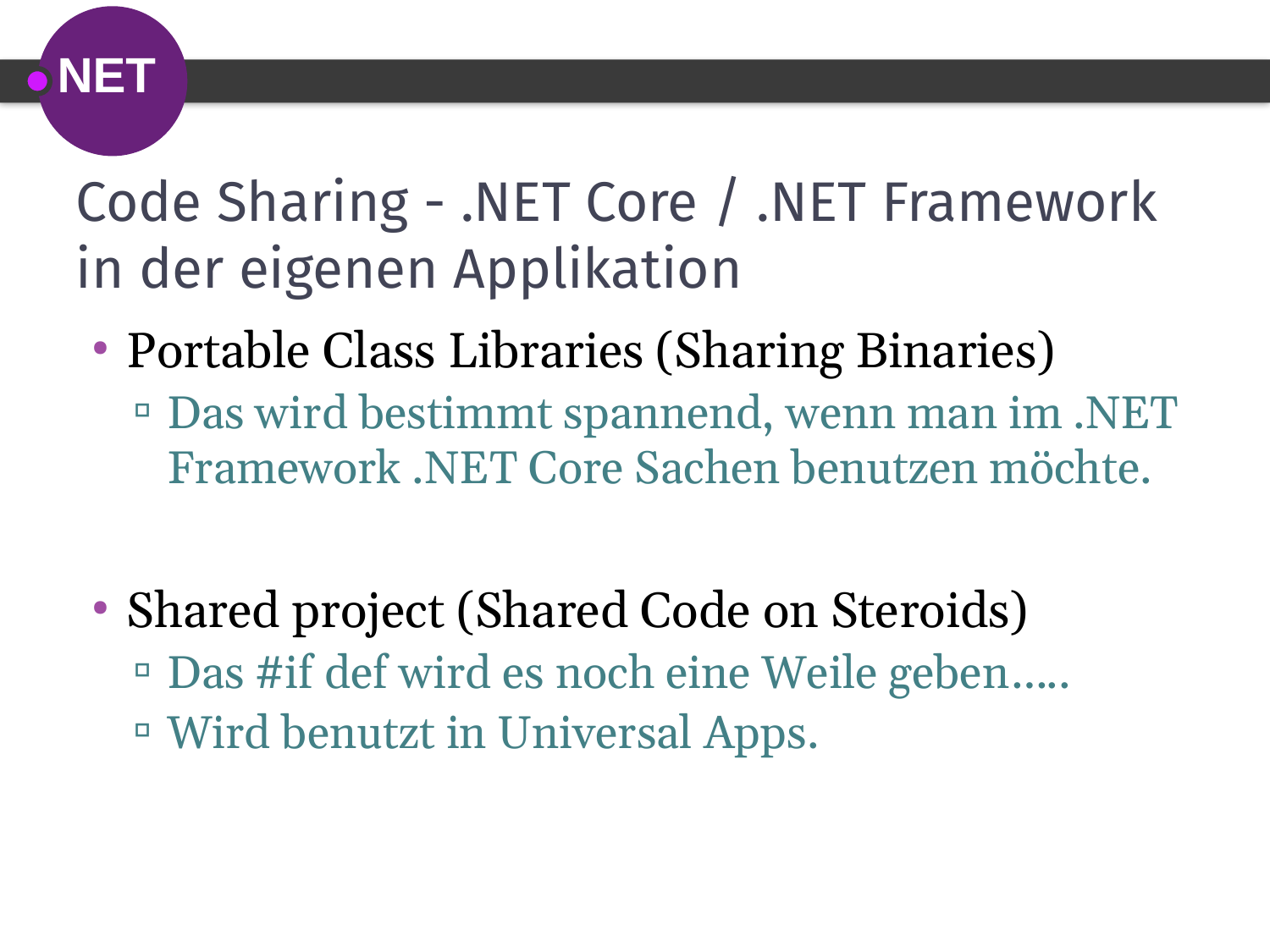

# Code Sharing - .NET Core / .NET Framework in der eigenen Applikation
Portable Class Libraries (Sharing Binaries)
Das wird bestimmt spannend, wenn man im .NET Framework .NET Core Sachen benutzen möchte.

Shared project (Shared Code on Steroids)
Das #if def wird es noch eine Weile geben…..
Wird benutzt in Universal Apps.